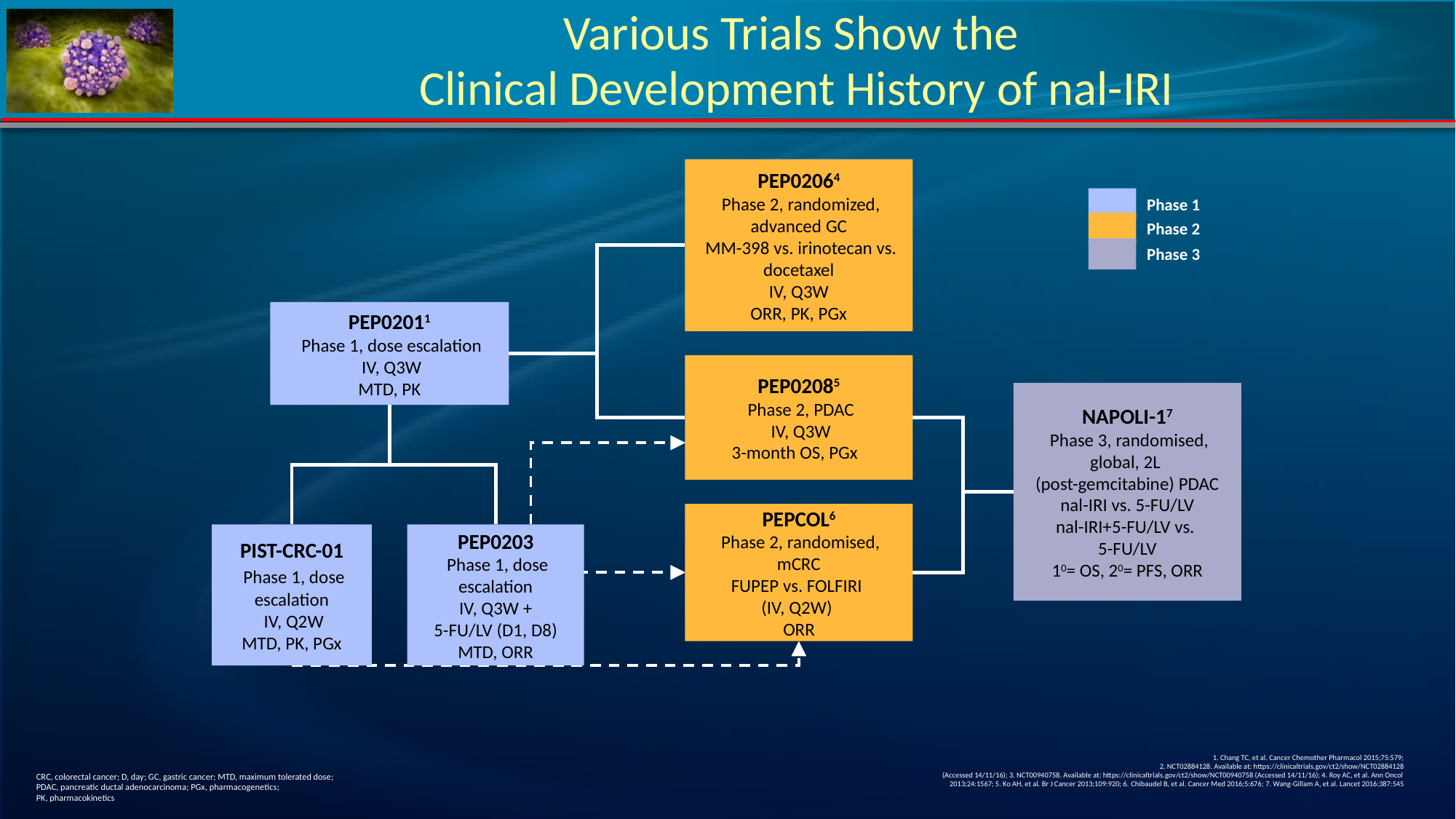

# Various Trials Show the Clinical Development History of nal-IRI
PEP02064
 Phase 2, randomized, advanced GC
 MM-398 vs. irinotecan vs. docetaxel
IV, Q3W
ORR, PK, PGx
Phase 1

Phase 2

Phase 3

PEP02011
 Phase 1, dose escalation
 IV, Q3W
MTD, PK
PEP02085
 Phase 2, PDAC
 IV, Q3W
3-month OS, PGx
NAPOLI-17
 Phase 3, randomised, global, 2L
(post-gemcitabine) PDAC
nal-IRI vs. 5-FU/LV
nal-IRI+5-FU/LV vs.
5-FU/LV
10= OS, 20= PFS, ORR
PEPCOL6
 Phase 2, randomised, mCRC
FUPEP vs. FOLFIRI
(IV, Q2W)
ORR
PIST-CRC-01
 Phase 1, dose escalation
 IV, Q2W
MTD, PK, PGx
PEP0203
 Phase 1, dose escalation
 IV, Q3W +
5-FU/LV (D1, D8) MTD, ORR
1. Chang TC, et al. Cancer Chemother Pharmacol 2015;75:579;
2. NCT02884128. Available at: https://clinicaltrials.gov/ct2/show/NCT02884128
(Accessed 14/11/16); 3. NCT00940758. Available at: https://clinicaltrials.gov/ct2/show/NCT00940758 (Accessed 14/11/16); 4. Roy AC, et al. Ann Oncol 2013;24:1567; 5. Ko AH, et al. Br J Cancer 2013;109:920; 6. Chibaudel B, et al. Cancer Med 2016;5:676; 7. Wang-Gillam A, et al. Lancet 2016;387:545
CRC, colorectal cancer; D, day; GC, gastric cancer; MTD, maximum tolerated dose; PDAC, pancreatic ductal adenocarcinoma; PGx, pharmacogenetics;
PK, pharmacokinetics